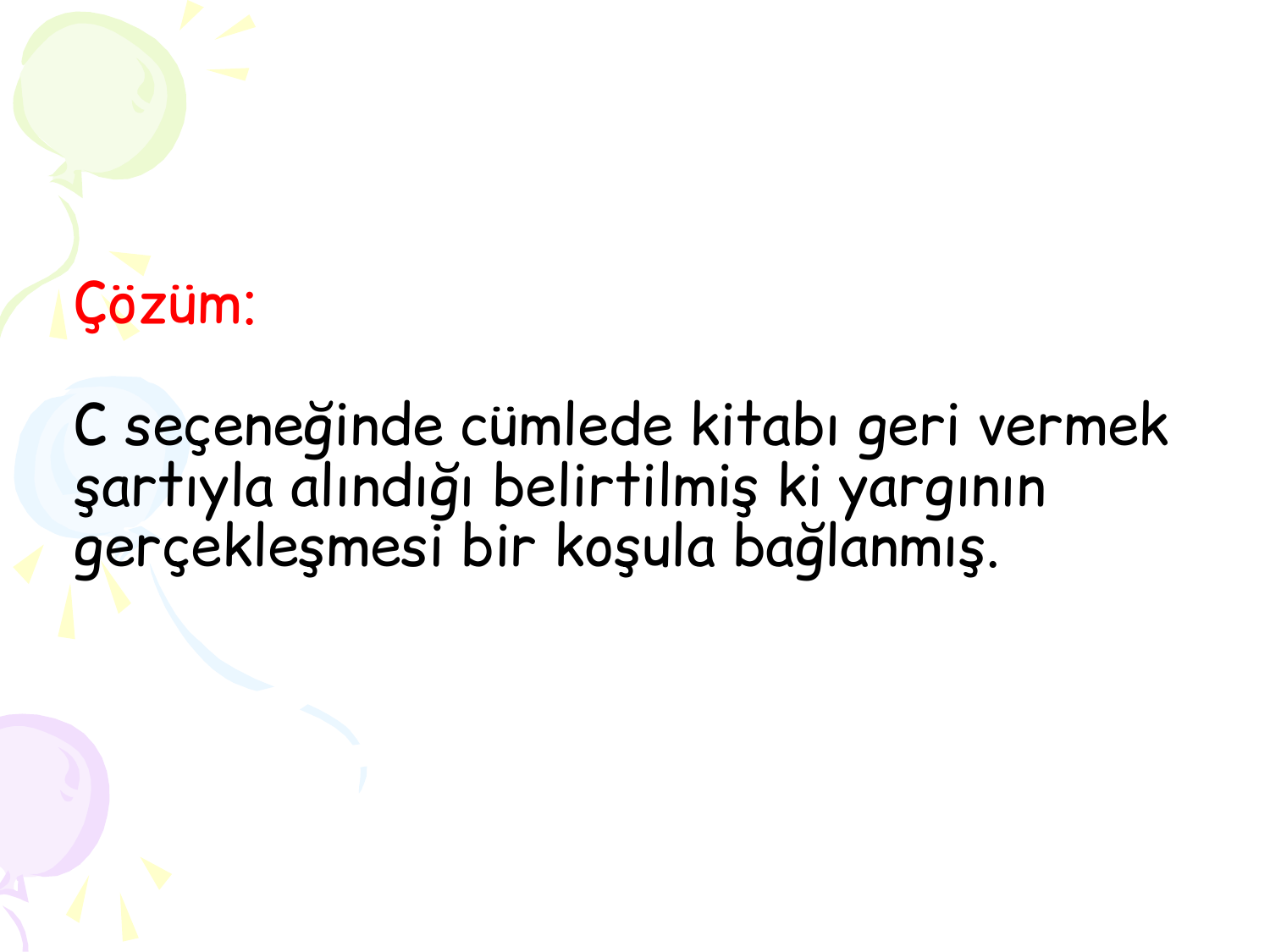

# Çözüm: C seçeneğinde cümlede kitabı geri vermek şartıyla alındığı belirtilmiş ki yargının gerçekleşmesi bir koşula bağlanmış.